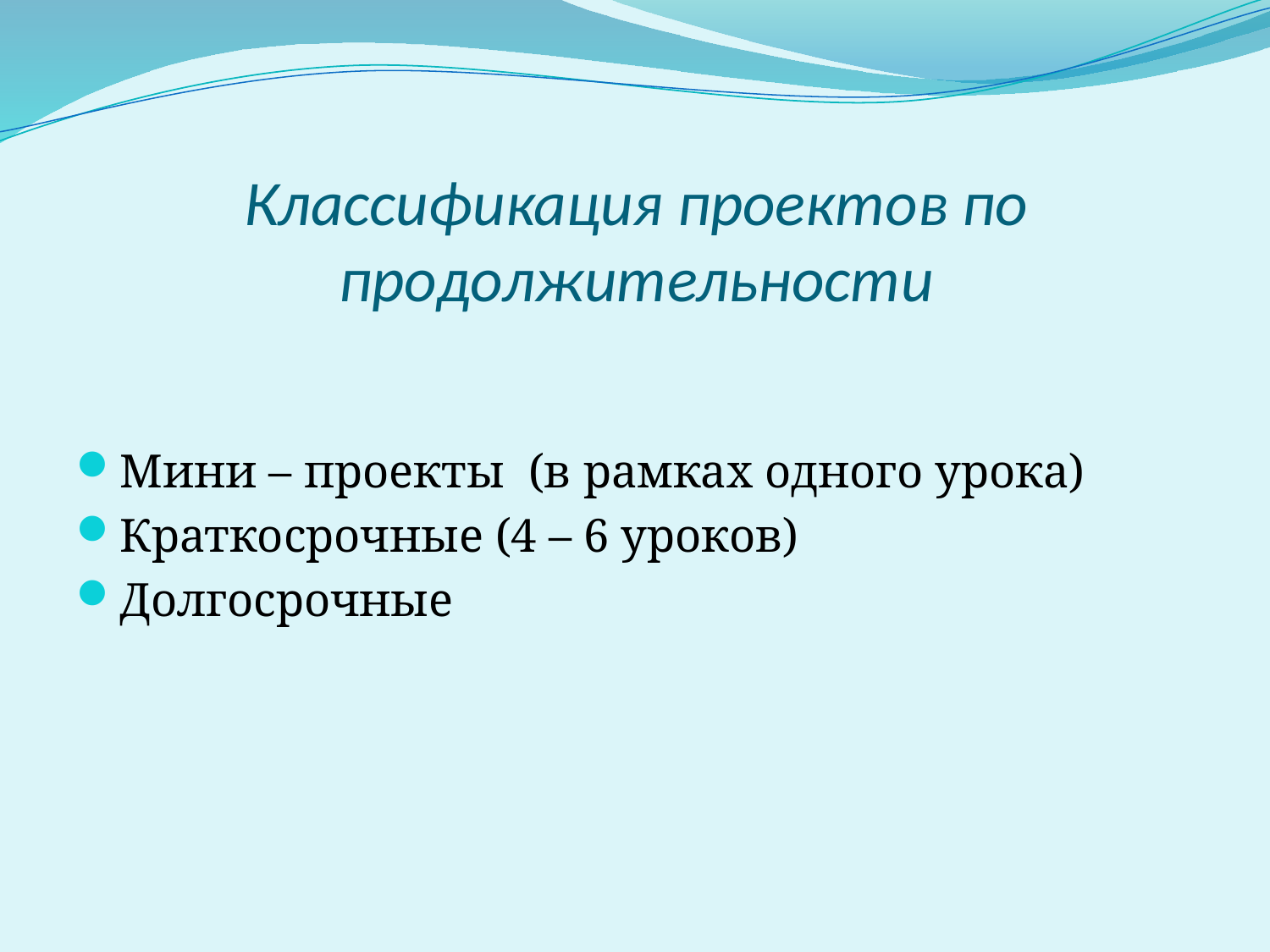

# Классификация проектов по продолжительности
Мини – проекты  (в рамках одного урока)
Краткосрочные (4 – 6 уроков)
Долгосрочные